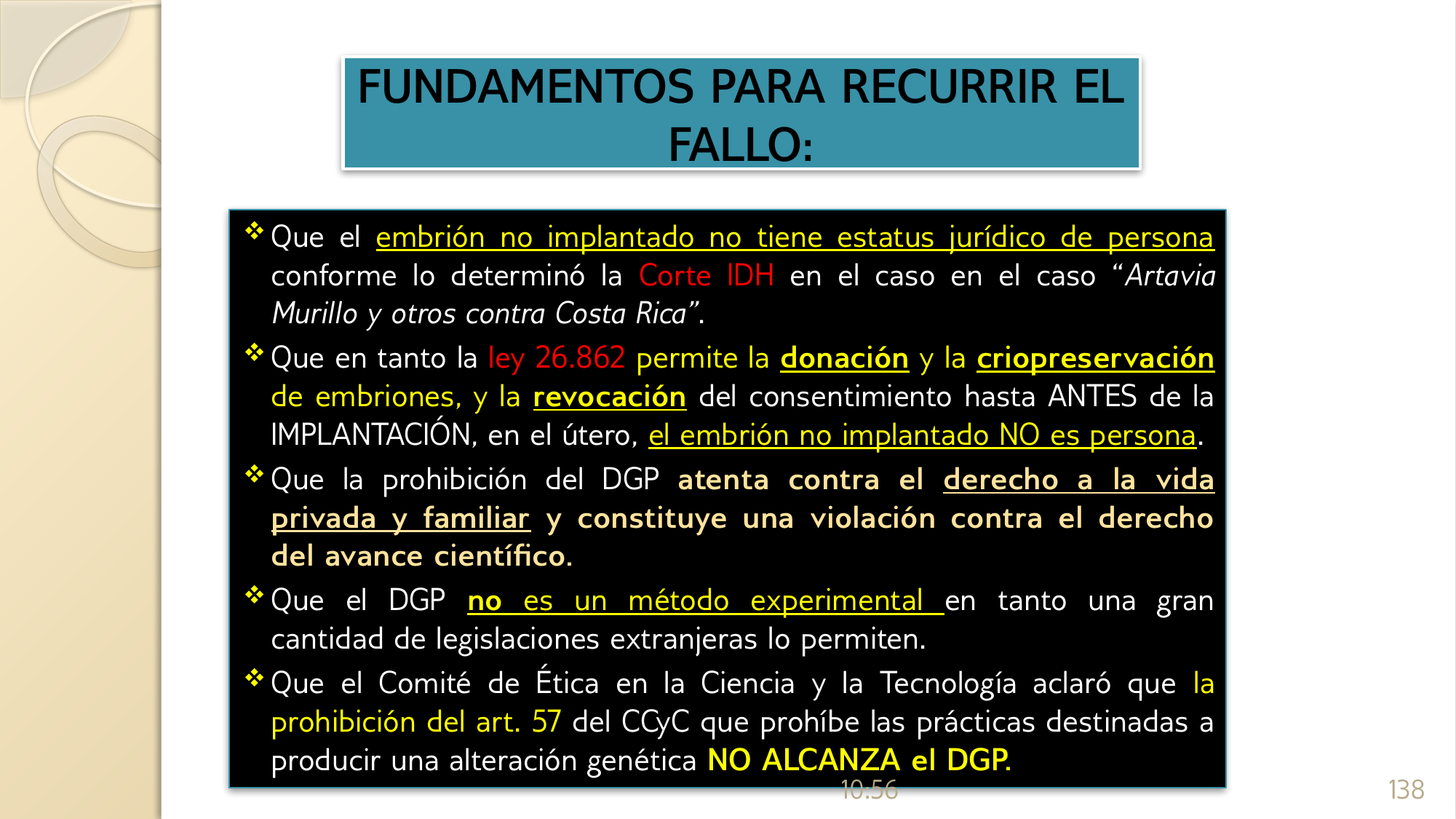

# FUNDAMENTOS PARA RECURRIR EL FALLO:
Que el embrión no implantado no tiene estatus jurídico de persona conforme lo determinó la Corte IDH en el caso en el caso “Artavia Murillo y otros contra Costa Rica”.
Que en tanto la ley 26.862 permite la donación y la criopreservación de embriones, y la revocación del consentimiento hasta ANTES de la IMPLANTACIÓN, en el útero, el embrión no implantado NO es persona.
Que la prohibición del DGP atenta contra el derecho a la vida privada y familiar y constituye una violación contra el derecho del avance científico.
Que el DGP no es un método experimental en tanto una gran cantidad de legislaciones extranjeras lo permiten.
Que el Comité de Ética en la Ciencia y la Tecnología aclaró que la prohibición del art. 57 del CCyC que prohíbe las prácticas destinadas a producir una alteración genética NO ALCANZA el DGP.

10:56
138